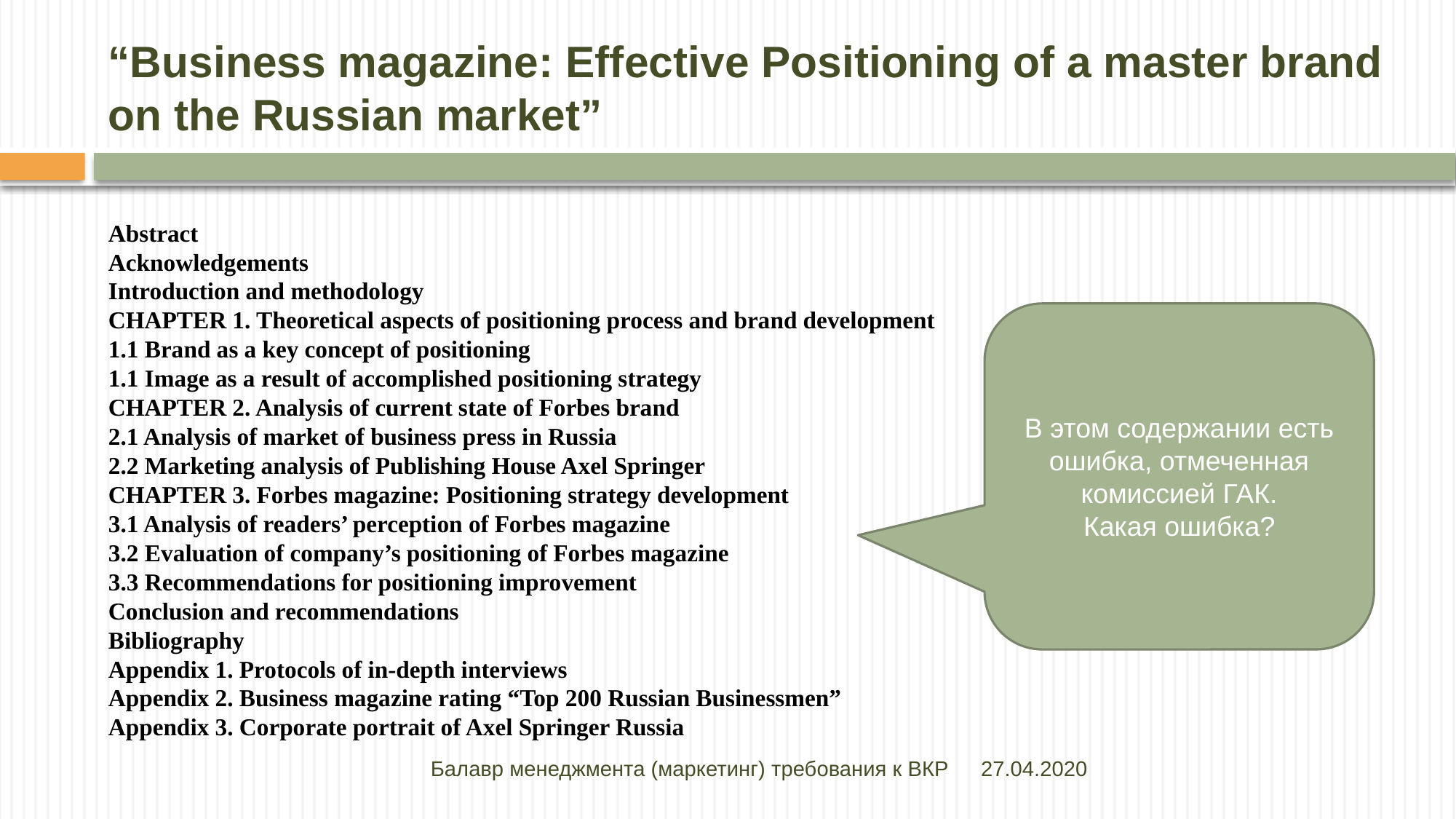

# “Business magazine: Effective Positioning of a master brand on the Russian market”
Abstract
Acknowledgements
Introduction and methodology
CHAPTER 1. Theoretical aspects of positioning process and brand development
1.1 Brand as a key concept of positioning
1.1 Image as a result of accomplished positioning strategy
CHAPTER 2. Analysis of current state of Forbes brand
2.1 Analysis of market of business press in Russia
2.2 Marketing analysis of Publishing House Axel Springer
CHAPTER 3. Forbes magazine: Positioning strategy development
3.1 Analysis of readers’ perception of Forbes magazine
3.2 Evaluation of company’s positioning of Forbes magazine
3.3 Recommendations for positioning improvement
Conclusion and recommendations
Bibliography
Appendix 1. Protocols of in-depth interviews
Appendix 2. Business magazine rating “Top 200 Russian Businessmen”
Appendix 3. Corporate portrait of Axel Springer Russia
В этом содержании есть ошибка, отмеченная комиссией ГАК.
Какая ошибка?
Балавр менеджмента (маркетинг) требования к ВКР
27.04.2020